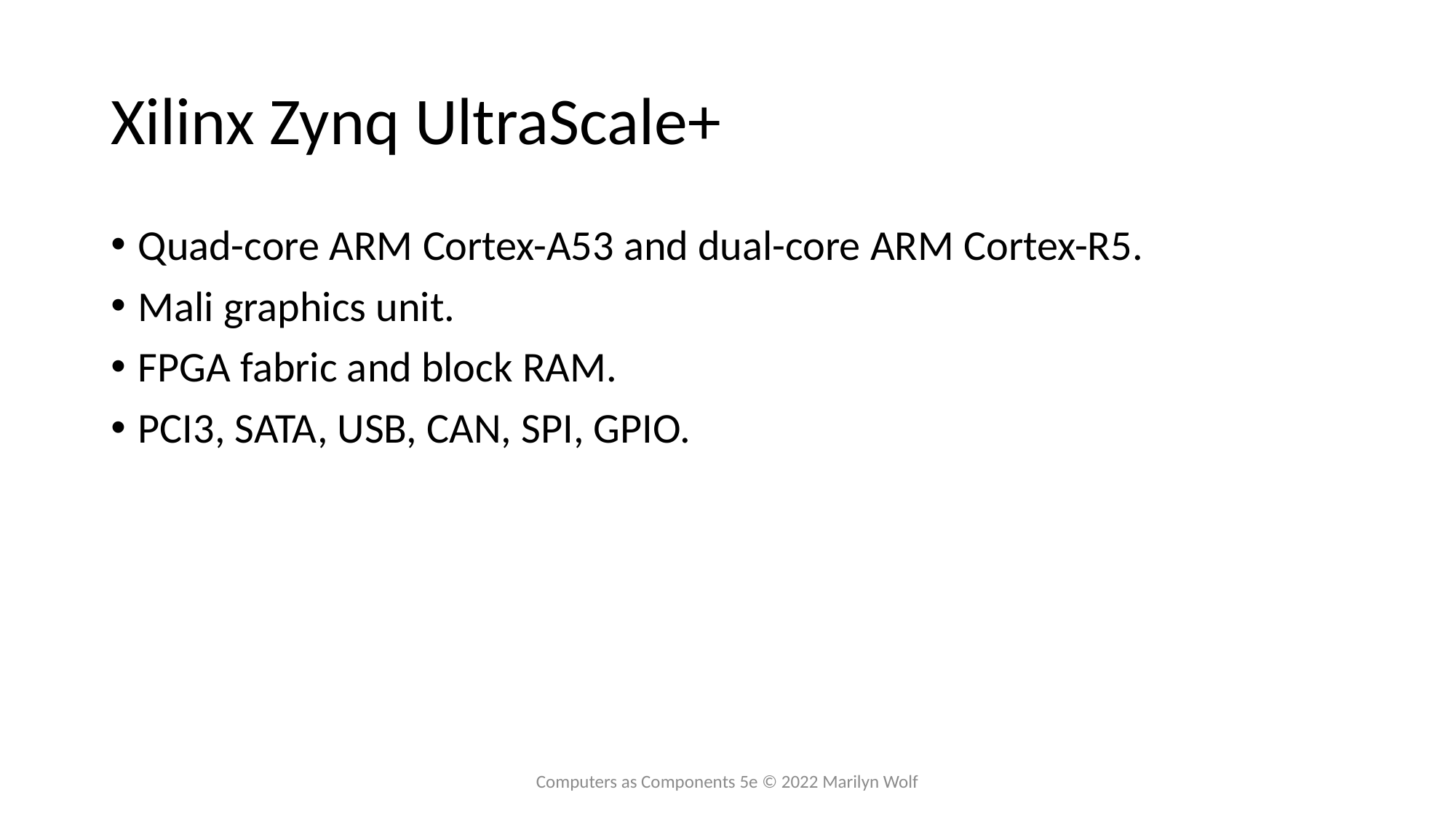

# Xilinx Zynq UltraScale+
Quad-core ARM Cortex-A53 and dual-core ARM Cortex-R5.
Mali graphics unit.
FPGA fabric and block RAM.
PCI3, SATA, USB, CAN, SPI, GPIO.
Computers as Components 5e © 2022 Marilyn Wolf